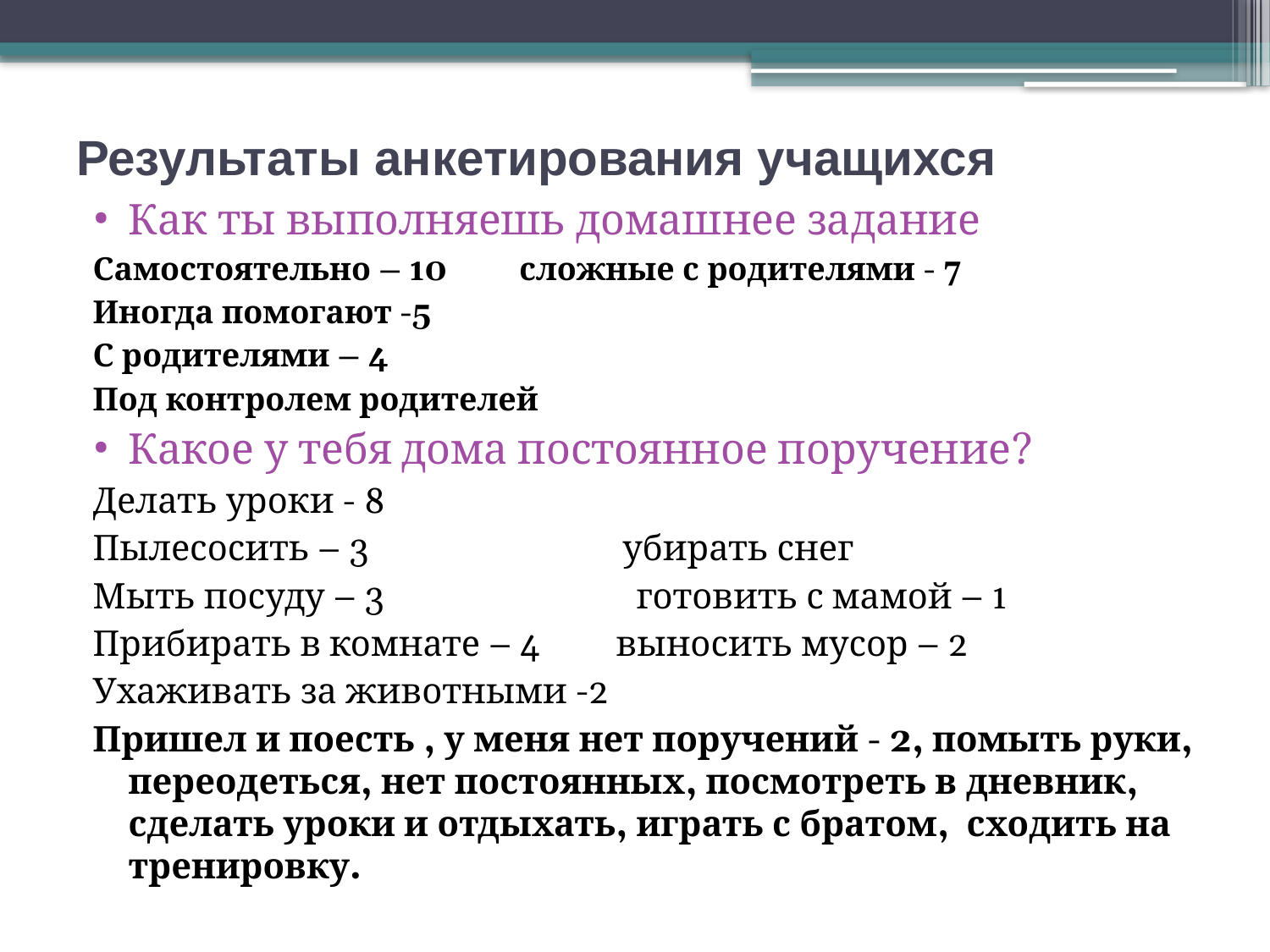

# Результаты анкетирования учащихся
Как ты выполняешь домашнее задание
Самостоятельно – 10         сложные с родителями - 7
Иногда помогают -5
С родителями – 4
Под контролем родителей
Какое у тебя дома постоянное поручение?
Делать уроки - 8
Пылесосить – 3                              убирать снег
Мыть посуду – 3		готовить с мамой – 1
Прибирать в комнате – 4         выносить мусор – 2
Ухаживать за животными -2
Пришел и поесть , у меня нет поручений - 2, помыть руки, переодеться, нет постоянных, посмотреть в дневник, сделать уроки и отдыхать, играть с братом,  сходить на тренировку.